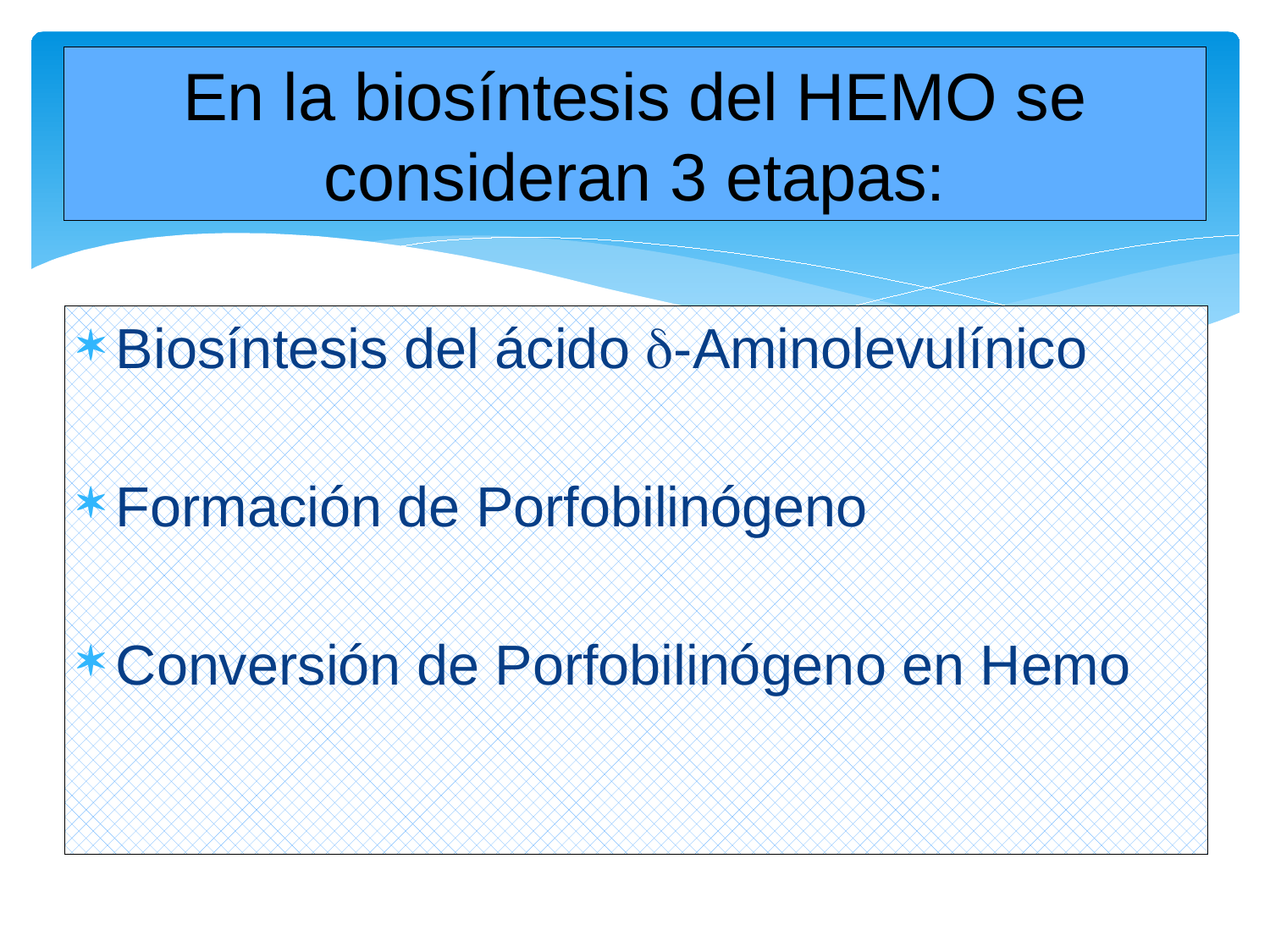

# En la biosíntesis del HEMO se consideran 3 etapas:
Biosíntesis del ácido δ-Aminolevulínico

Formación de Porfobilinógeno

Conversión de Porfobilinógeno en Hemo